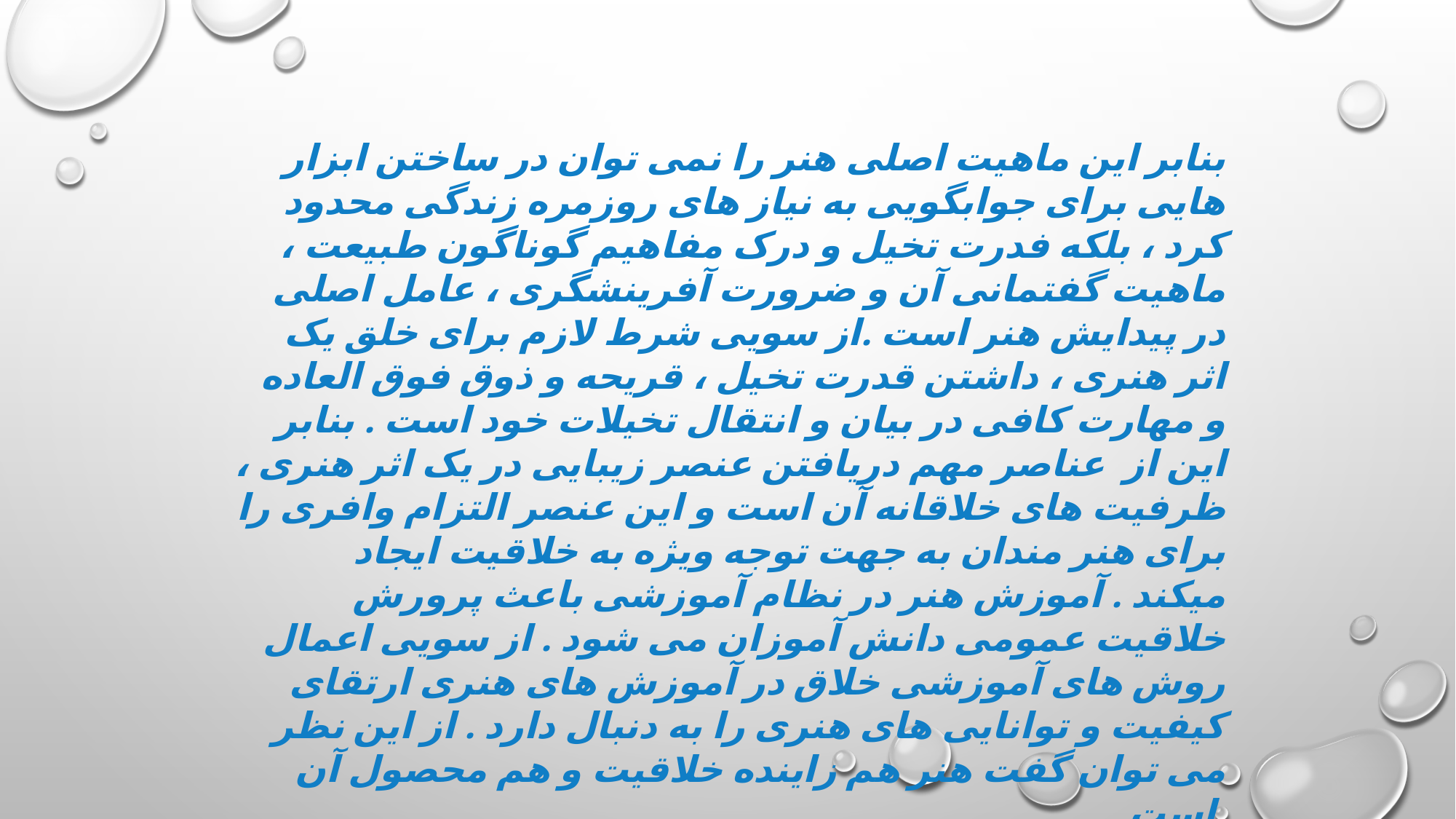

بنابر این ماهیت اصلی هنر را نمی توان در ساختن ابزار هایی برای جوابگویی به نیاز های روزمره زندگی محدود کرد ، بلکه فدرت تخیل و درک مفاهیم گوناگون طبیعت ، ماهیت گفتمانی آن و ضرورت آفرینشگری ، عامل اصلی در پیدایش هنر است .از سویی شرط لازم برای خلق یک اثر هنری ، داشتن قدرت تخیل ، قریحه و ذوق فوق العاده و مهارت کافی در بیان و انتقال تخیلات خود است . بنابر این از  عناصر مهم دریافتن عنصر زیبایی در یک اثر هنری ، ظرفیت های خلاقانه آن است و این عنصر التزام وافری را برای هنر مندان به جهت توجه ویژه به خلاقیت ایجاد میکند . آموزش هنر در نظام آموزشی باعث پرورش خلاقیت عمومی دانش آموزان می شود . از سویی اعمال روش های آموزشی خلاق در آموزش های هنری ارتقای کیفیت و توانایی های هنری را به دنبال دارد . از این نظر می توان گفت هنر هم زاینده خلاقیت و هم محصول آن است.